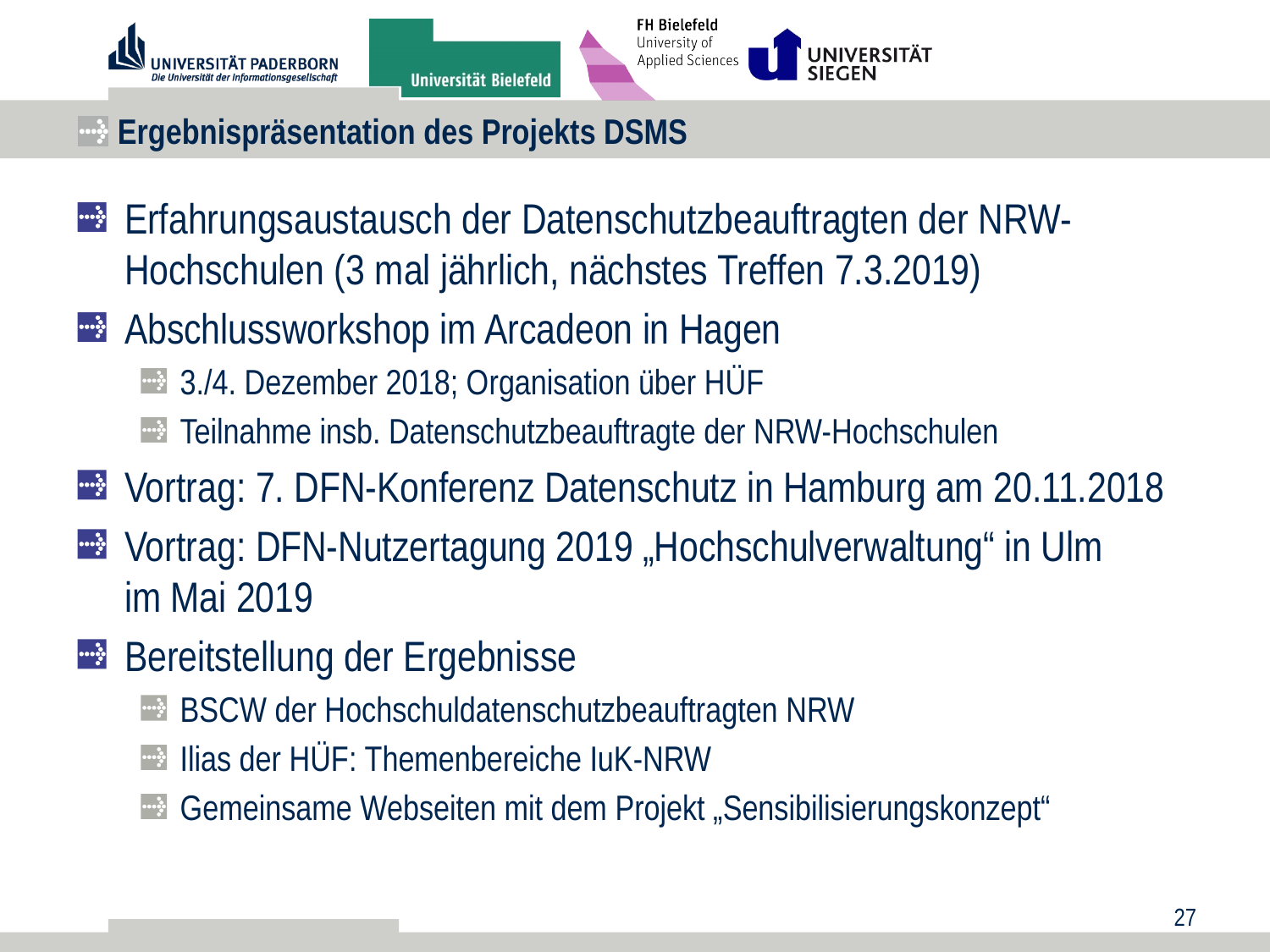

# Ergebnispräsentation des Projekts DSMS
Erfahrungsaustausch der Datenschutzbeauftragten der NRW-Hochschulen (3 mal jährlich, nächstes Treffen 7.3.2019)
Abschlussworkshop im Arcadeon in Hagen
3./4. Dezember 2018; Organisation über HÜF
Teilnahme insb. Datenschutzbeauftragte der NRW-Hochschulen
Vortrag: 7. DFN-Konferenz Datenschutz in Hamburg am 20.11.2018
Vortrag: DFN-Nutzertagung 2019 „Hochschulverwaltung“ in Ulm
im Mai 2019
Bereitstellung der Ergebnisse
BSCW der Hochschuldatenschutzbeauftragten NRW
Ilias der HÜF: Themenbereiche IuK-NRW
Gemeinsame Webseiten mit dem Projekt „Sensibilisierungskonzept“
27